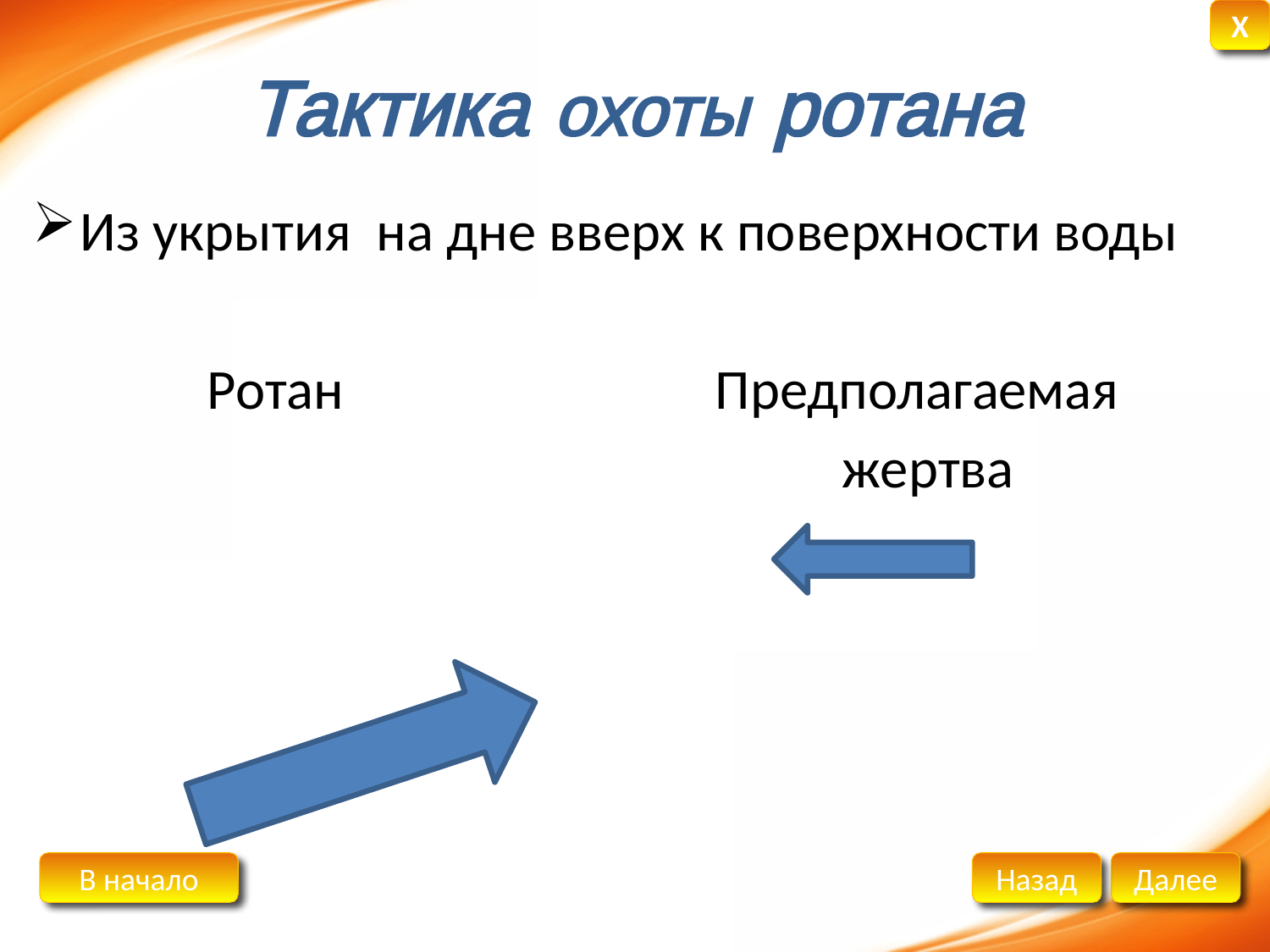

# Тактика охоты ротана
Из укрытия  на дне вверх к поверхности воды

		Ротан			Предполагаемая
							жертва